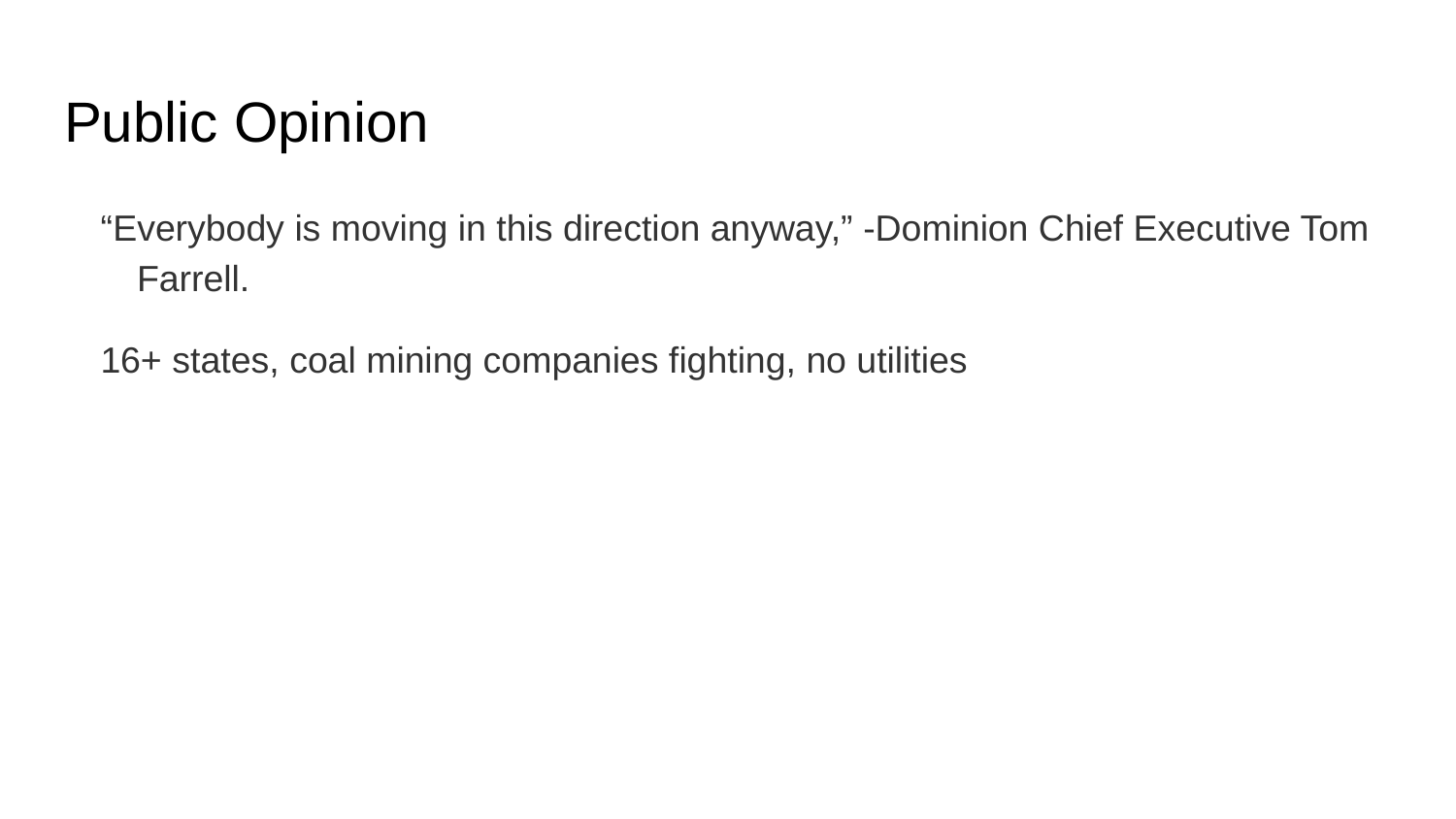

# Public Opinion
“Everybody is moving in this direction anyway,” -Dominion Chief Executive Tom Farrell.
16+ states, coal mining companies fighting, no utilities